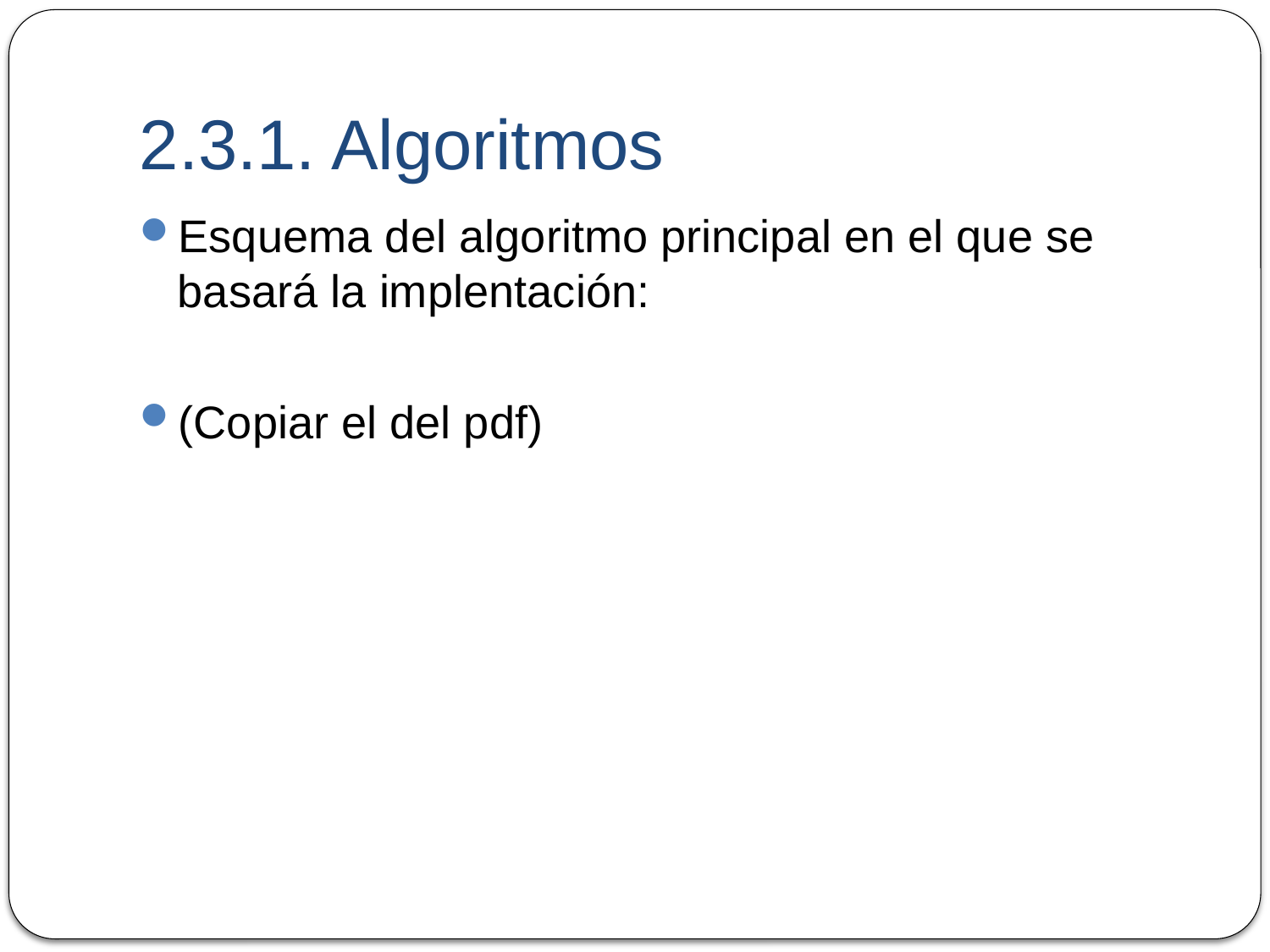

# 2.3.1. Algoritmos
Esquema del algoritmo principal en el que se basará la implentación:

(Copiar el del pdf)